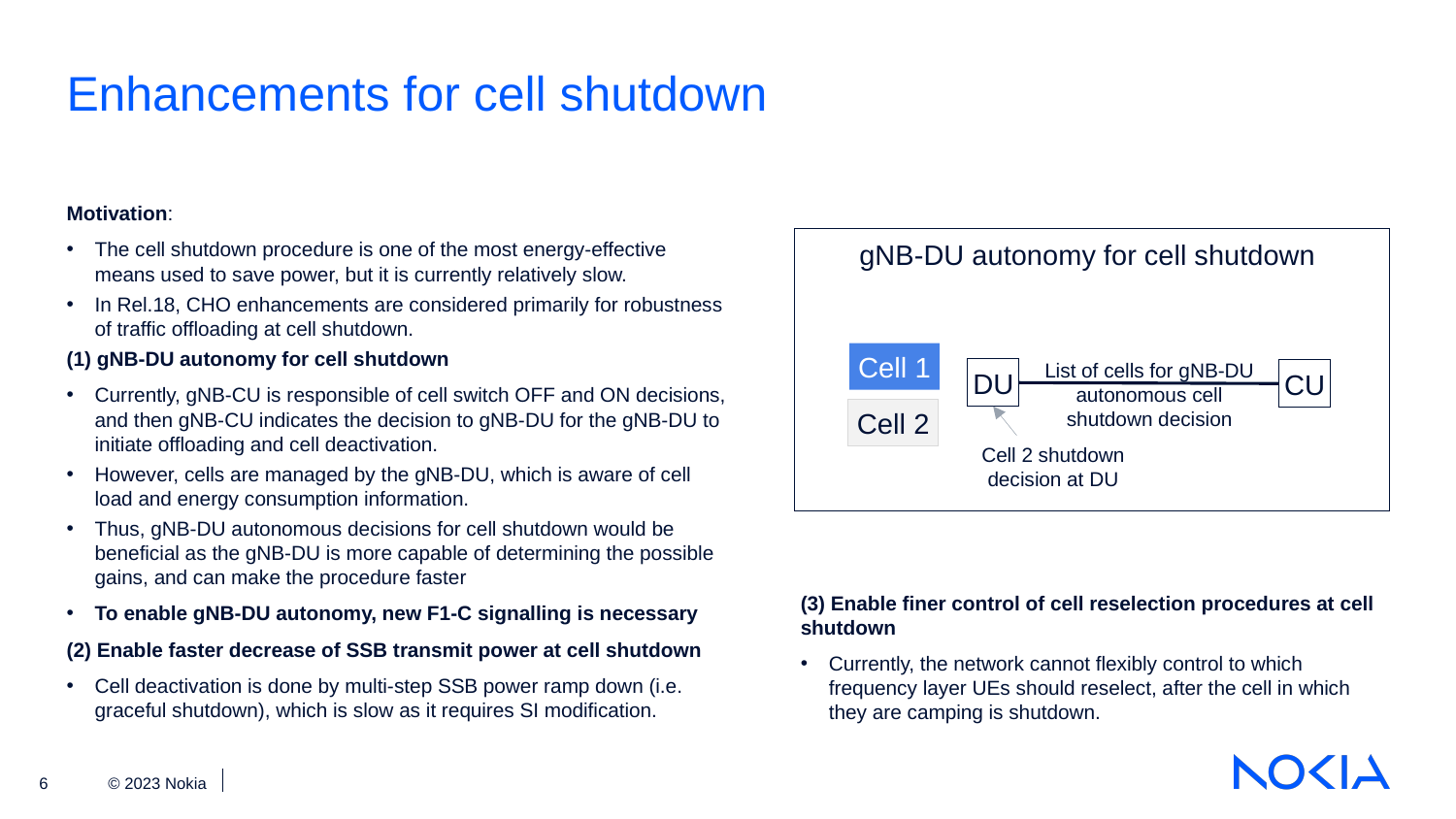

Enhancements for cell shutdown

Motivation:
The cell shutdown procedure is one of the most energy-effective means used to save power, but it is currently relatively slow.
In Rel.18, CHO enhancements are considered primarily for robustness of traffic offloading at cell shutdown.
(1) gNB-DU autonomy for cell shutdown
Currently, gNB-CU is responsible of cell switch OFF and ON decisions, and then gNB-CU indicates the decision to gNB-DU for the gNB-DU to initiate offloading and cell deactivation.
However, cells are managed by the gNB-DU, which is aware of cell load and energy consumption information.
Thus, gNB-DU autonomous decisions for cell shutdown would be beneficial as the gNB-DU is more capable of determining the possible gains, and can make the procedure faster
To enable gNB-DU autonomy, new F1-C signalling is necessary
(2) Enable faster decrease of SSB transmit power at cell shutdown
Cell deactivation is done by multi-step SSB power ramp down (i.e. graceful shutdown), which is slow as it requires SI modification.

gNB-DU autonomy for cell shutdown
Cell 1
List of cells for gNB-DU autonomous cell shutdown decision
DU
CU
Cell 2
Cell 2 shutdown decision at DU
(3) Enable finer control of cell reselection procedures at cell shutdown
Currently, the network cannot flexibly control to which frequency layer UEs should reselect, after the cell in which they are camping is shutdown.